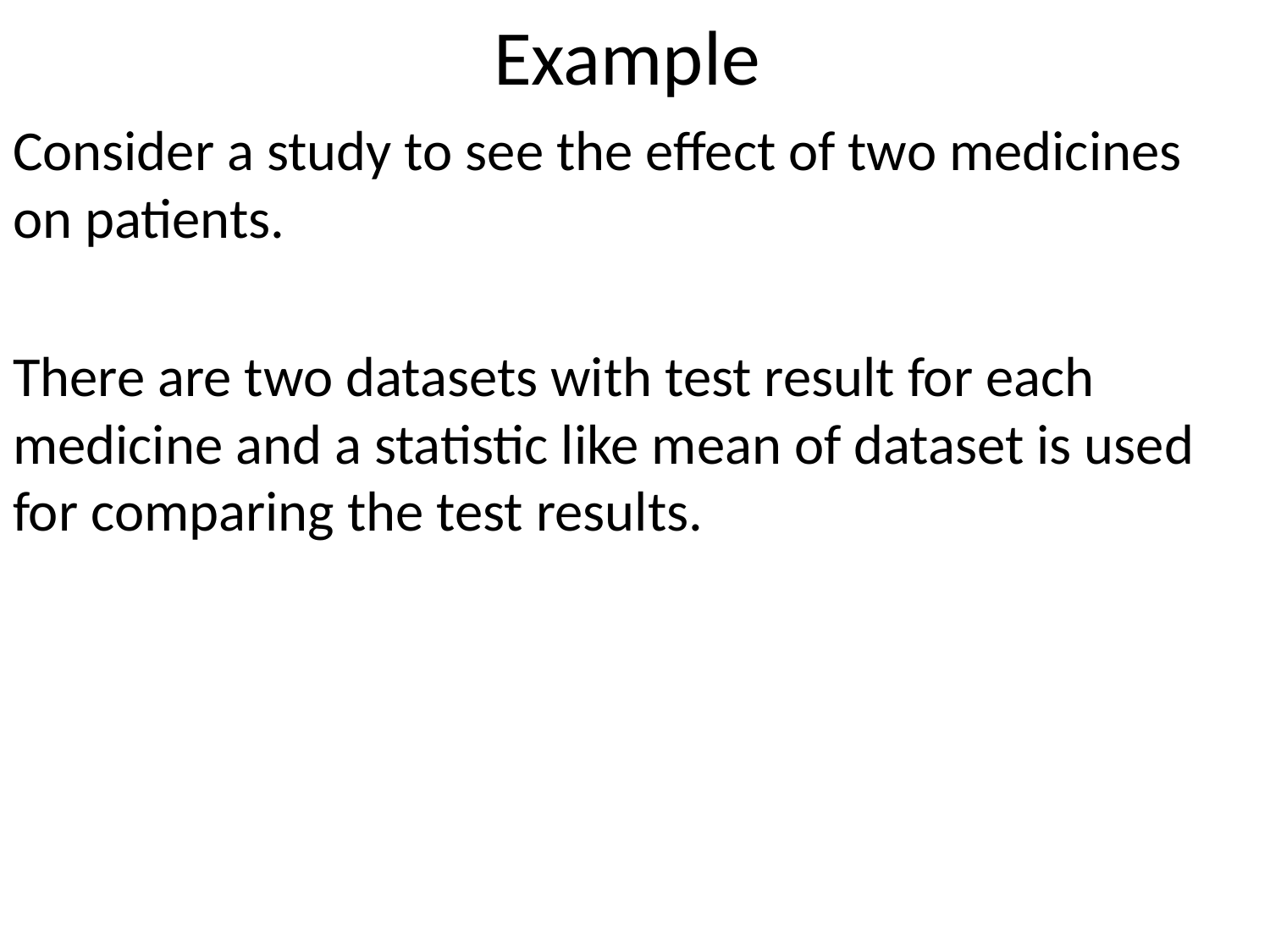

# Example
Consider a study to see the effect of two medicines on patients.

There are two datasets with test result for each medicine and a statistic like mean of dataset is used for comparing the test results.